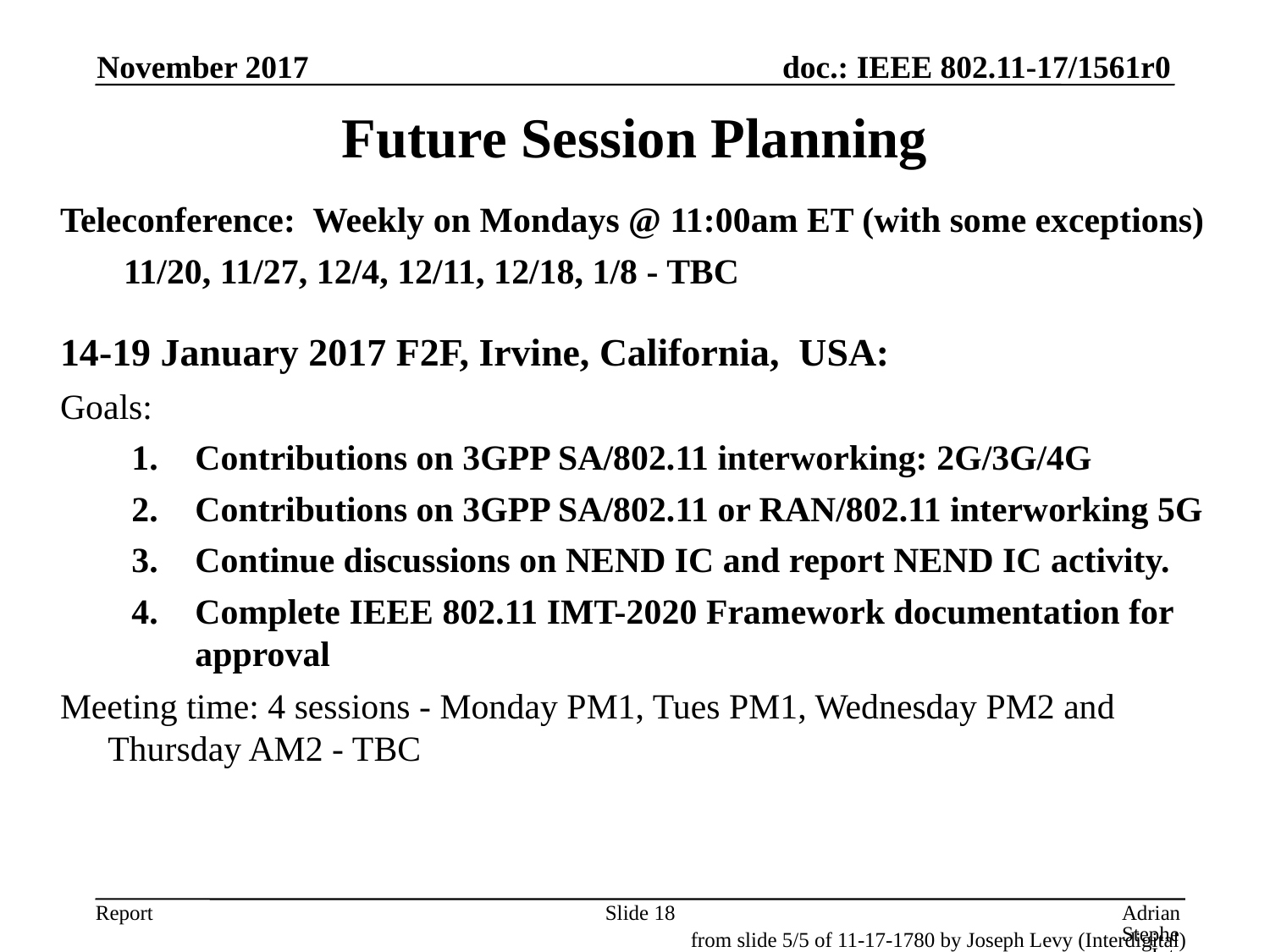

November 2017
Future Session Planning
Teleconference:  Weekly on Mondays @ 11:00am ET (with some exceptions)
11/20, 11/27, 12/4, 12/11, 12/18, 1/8 - TBC

14-19 January 2017 F2F, Irvine, California,  USA:
Goals:
Contributions on 3GPP SA/802.11 interworking: 2G/3G/4G
Contributions on 3GPP SA/802.11 or RAN/802.11 interworking 5G
Continue discussions on NEND IC and report NEND IC activity.
Complete IEEE 802.11 IMT-2020 Framework documentation for approval
Meeting time: 4 sessions - Monday PM1, Tues PM1, Wednesday PM2 and Thursday AM2 - TBC

Slide 18
Adrian Stephens, Intel Corporation
from slide 5/5 of 11-17-1780 by Joseph Levy (Interdigital)